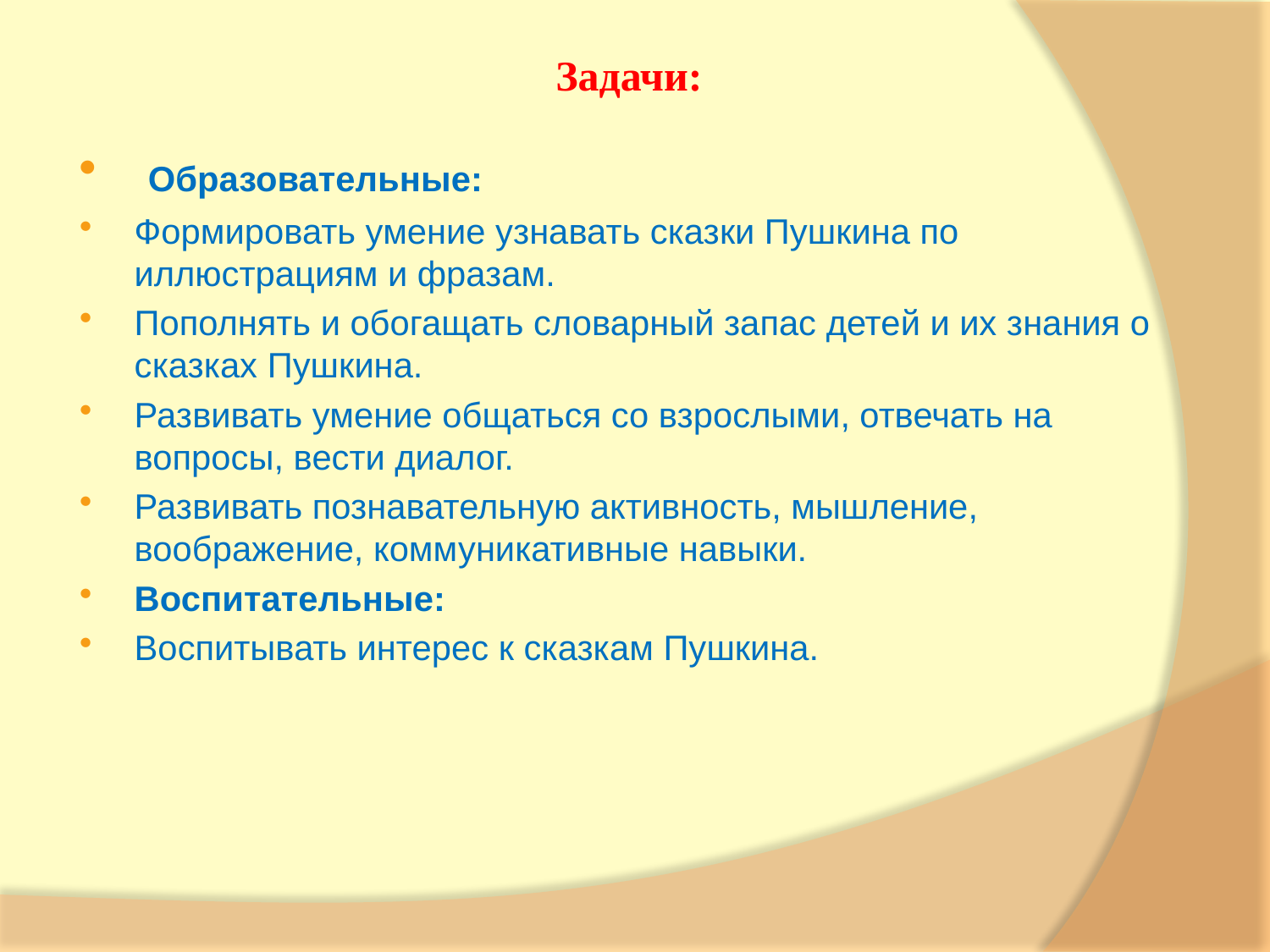

# Задачи:
 Образовательные:
Формировать умение узнавать сказки Пушкина по иллюстрациям и фразам.
Пополнять и обогащать словарный запас детей и их знания о сказках Пушкина.
Развивать умение общаться со взрослыми, отвечать на вопросы, вести диалог.
Развивать познавательную активность, мышление, воображение, коммуникативные навыки.
Воспитательные:
Воспитывать интерес к сказкам Пушкина.